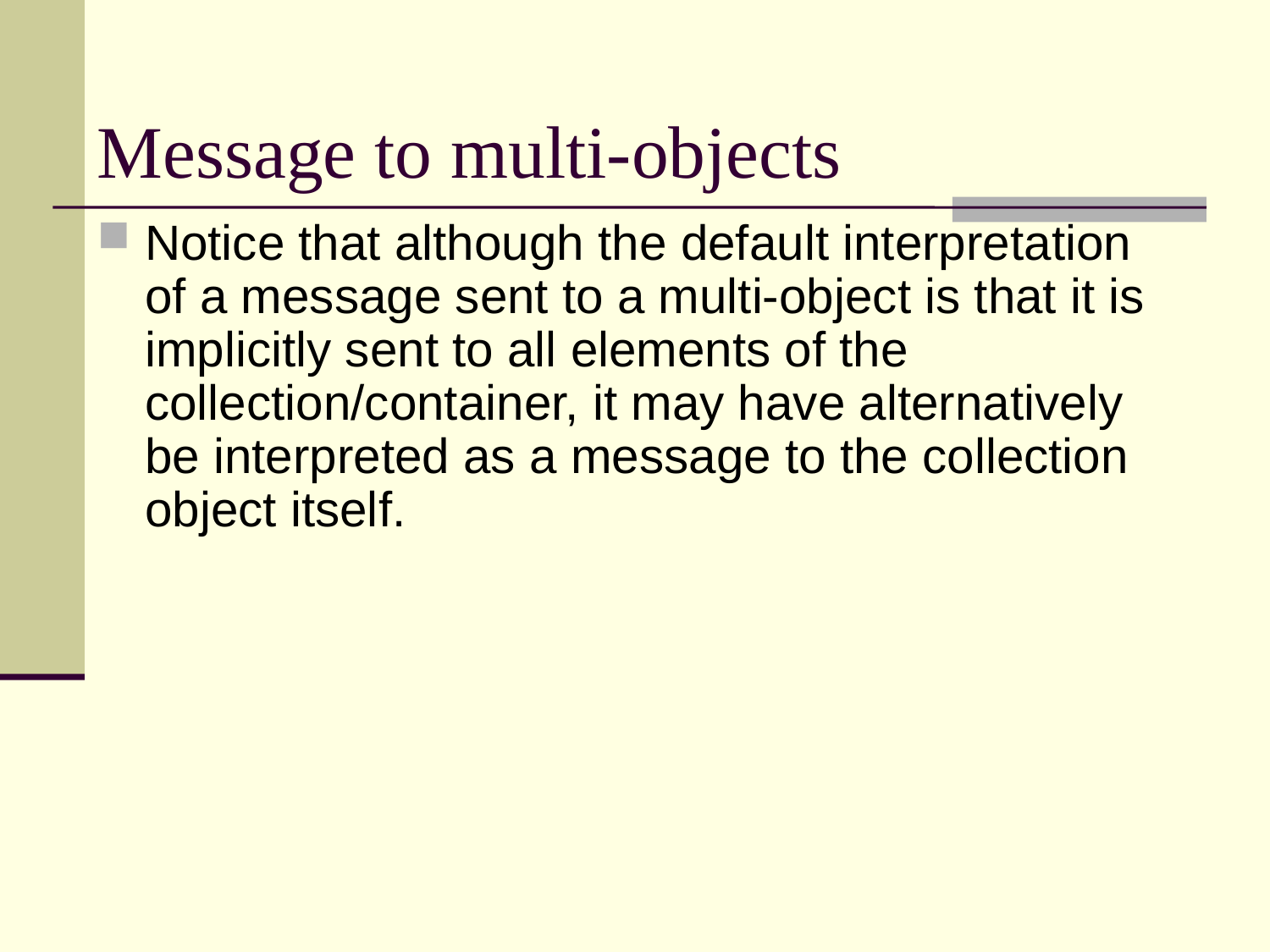

# Message to multi-objects
Notice that although the default interpretation of a message sent to a multi-object is that it is implicitly sent to all elements of the collection/container, it may have alternatively be interpreted as a message to the collection object itself.